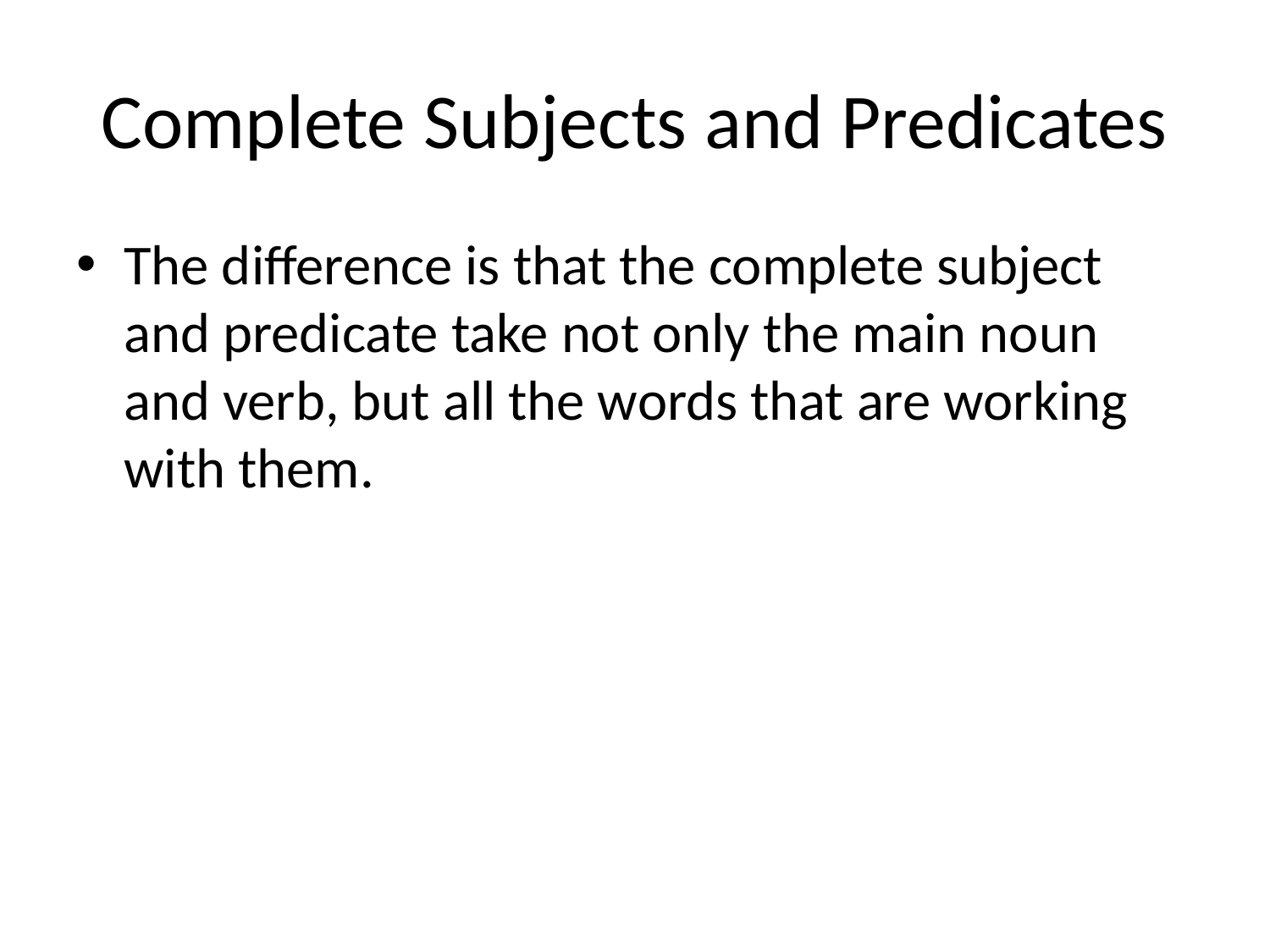

# Complete Subjects and Predicates
The difference is that the complete subject and predicate take not only the main noun and verb, but all the words that are working with them.